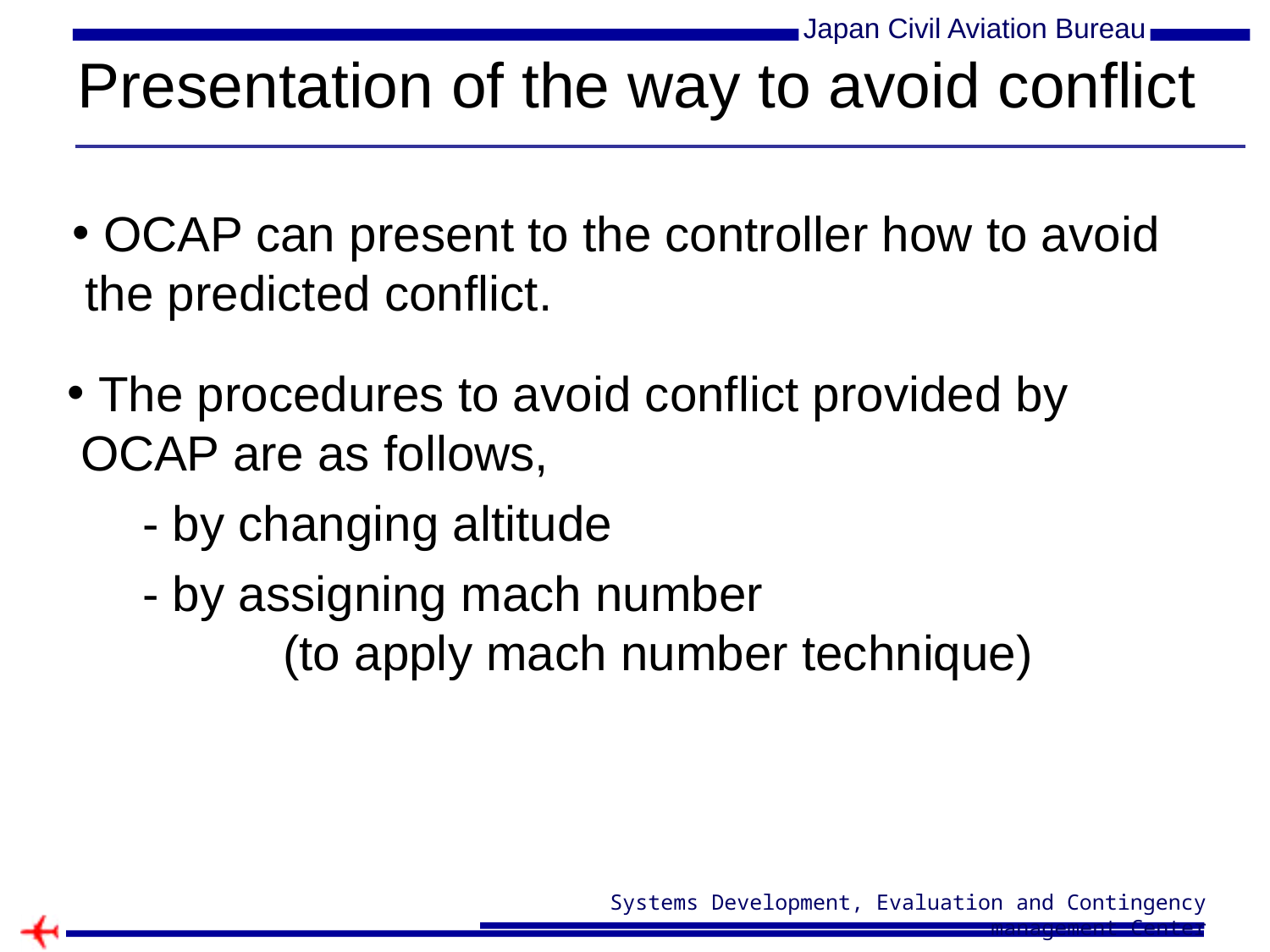

# Presentation of the way to avoid conflict
 OCAP can present to the controller how to avoid the predicted conflict.
 The procedures to avoid conflict provided by OCAP are as follows,
- by changing altitude
- by assigning mach number
	 (to apply mach number technique)